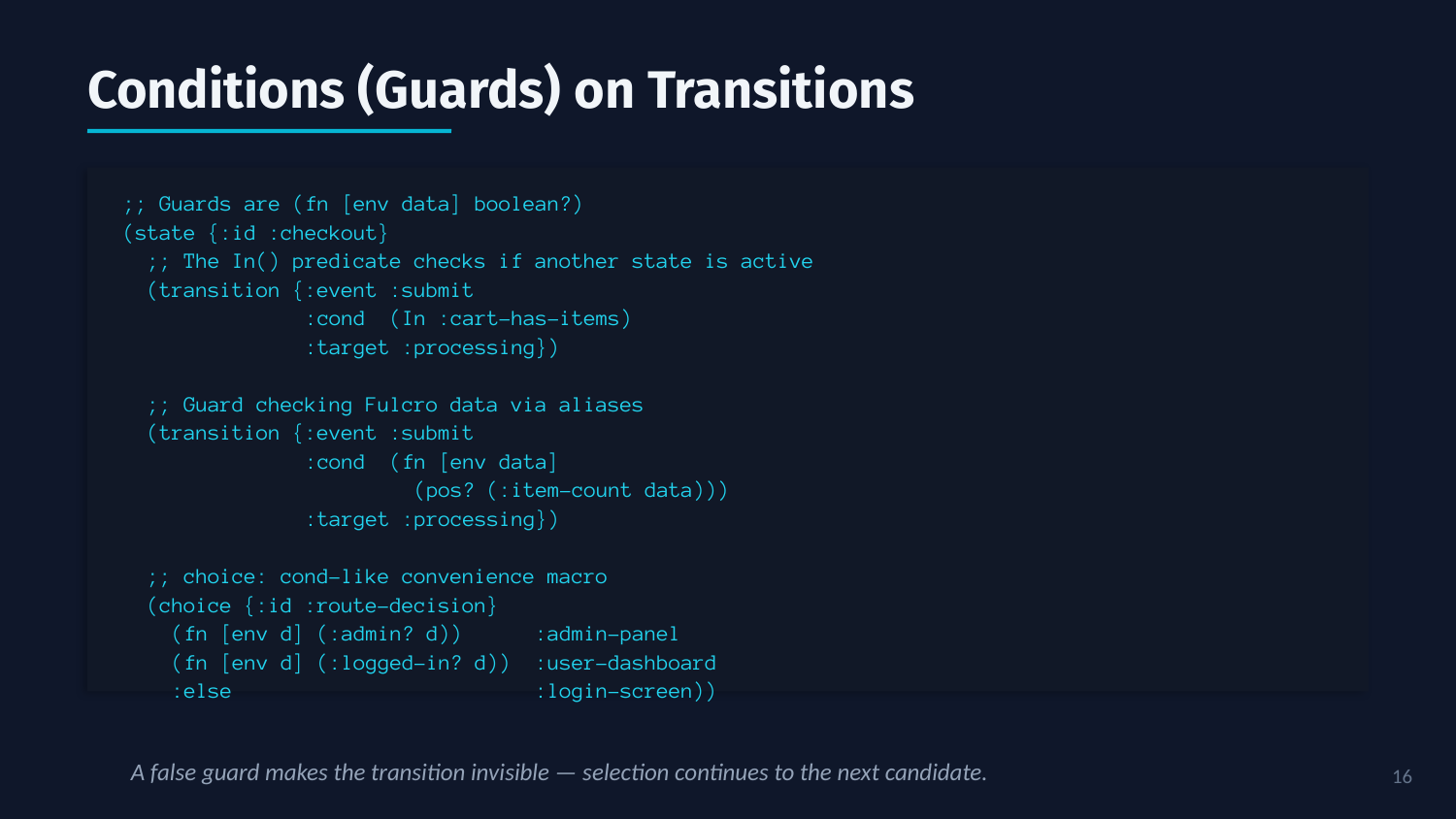

Conditions (Guards) on Transitions

;; Guards are (fn [env data] boolean?)
(state {:id :checkout}
  ;; The In() predicate checks if another state is active
  (transition {:event :submit
               :cond  (In :cart-has-items)
               :target :processing})

  ;; Guard checking Fulcro data via aliases
  (transition {:event :submit
               :cond  (fn [env data]
                        (pos? (:item-count data)))
               :target :processing})

  ;; choice: cond-like convenience macro
  (choice {:id :route-decision}
    (fn [env d] (:admin? d))      :admin-panel
    (fn [env d] (:logged-in? d))  :user-dashboard
    :else                         :login-screen))
A false guard makes the transition invisible — selection continues to the next candidate.
16